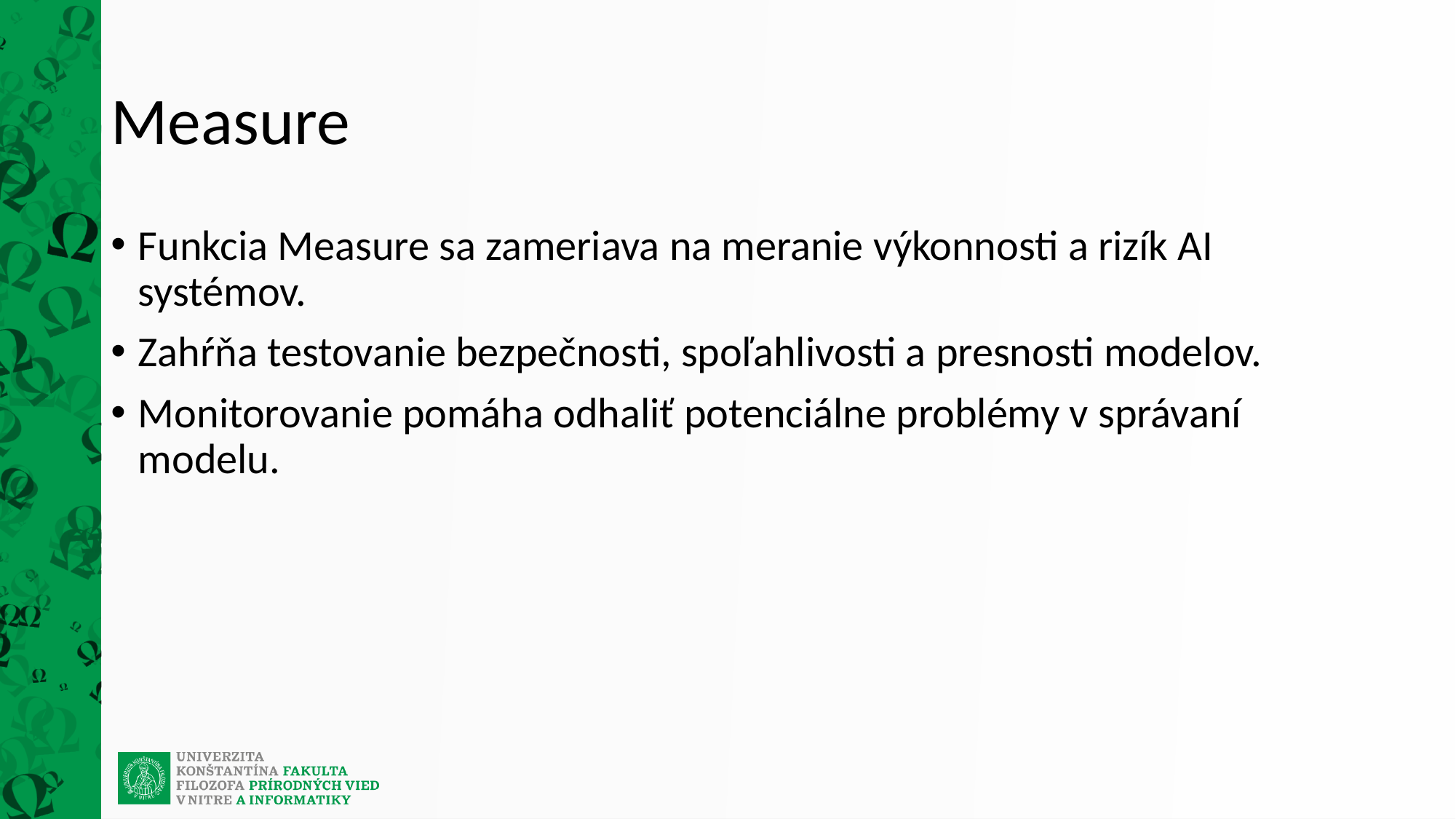

# Measure
Funkcia Measure sa zameriava na meranie výkonnosti a rizík AI systémov.
Zahŕňa testovanie bezpečnosti, spoľahlivosti a presnosti modelov.
Monitorovanie pomáha odhaliť potenciálne problémy v správaní modelu.